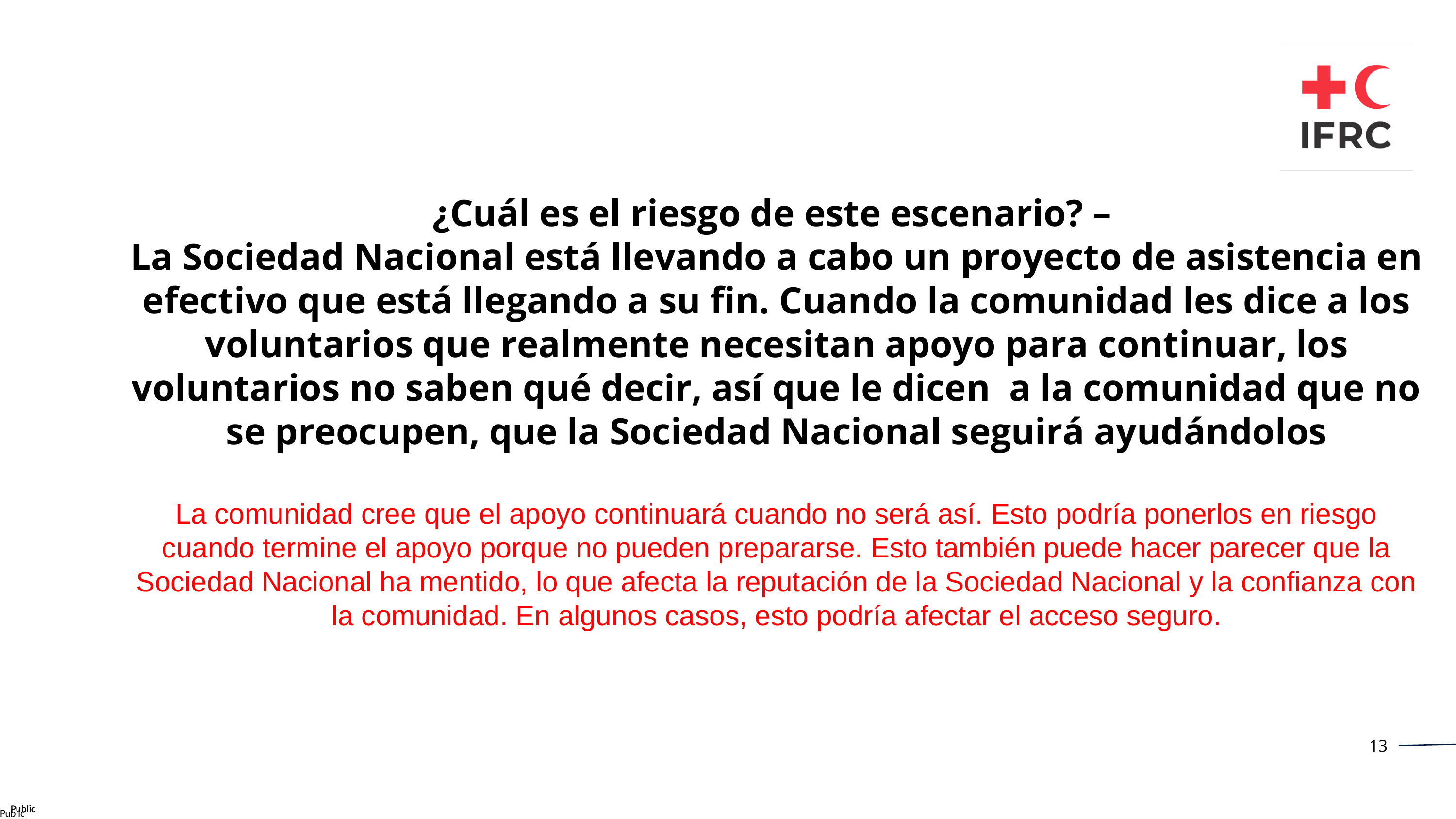

¿Cuál es el riesgo de este escenario? –
La Sociedad Nacional está llevando a cabo un proyecto de asistencia en efectivo que está llegando a su fin. Cuando la comunidad les dice a los voluntarios que realmente necesitan apoyo para continuar, los voluntarios no saben qué decir, así que le dicen  a la comunidad que no se preocupen, que la Sociedad Nacional seguirá ayudándolos

La comunidad cree que el apoyo continuará cuando no será así. Esto podría ponerlos en riesgo cuando termine el apoyo porque no pueden prepararse. Esto también puede hacer parecer que la Sociedad Nacional ha mentido, lo que afecta la reputación de la Sociedad Nacional y la confianza con la comunidad. En algunos casos, esto podría afectar el acceso seguro.